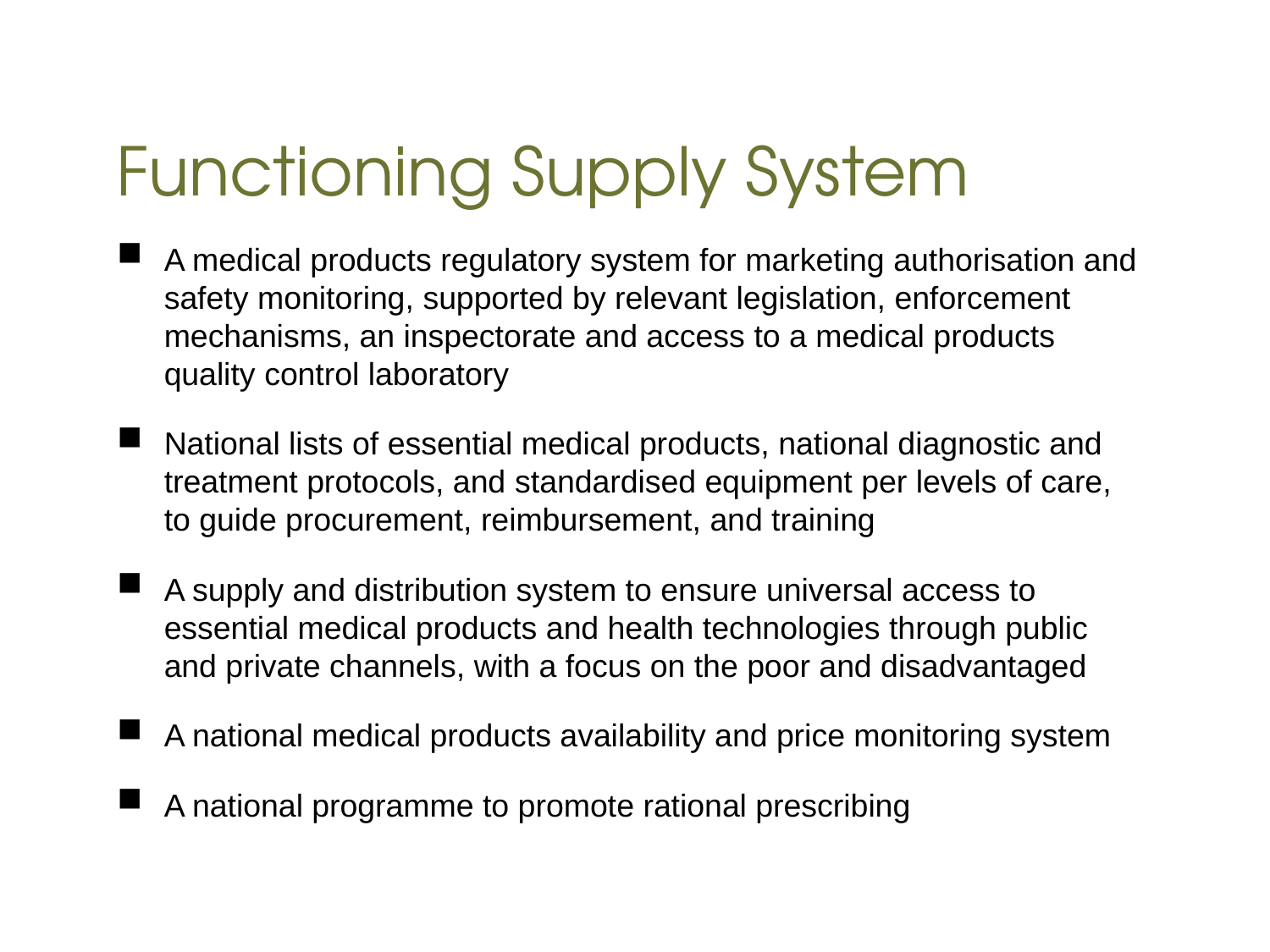

# Functioning Supply System
A medical products regulatory system for marketing authorisation and safety monitoring, supported by relevant legislation, enforcement mechanisms, an inspectorate and access to a medical products quality control laboratory
National lists of essential medical products, national diagnostic and treatment protocols, and standardised equipment per levels of care, to guide procurement, reimbursement, and training
A supply and distribution system to ensure universal access to essential medical products and health technologies through public and private channels, with a focus on the poor and disadvantaged
A national medical products availability and price monitoring system
A national programme to promote rational prescribing